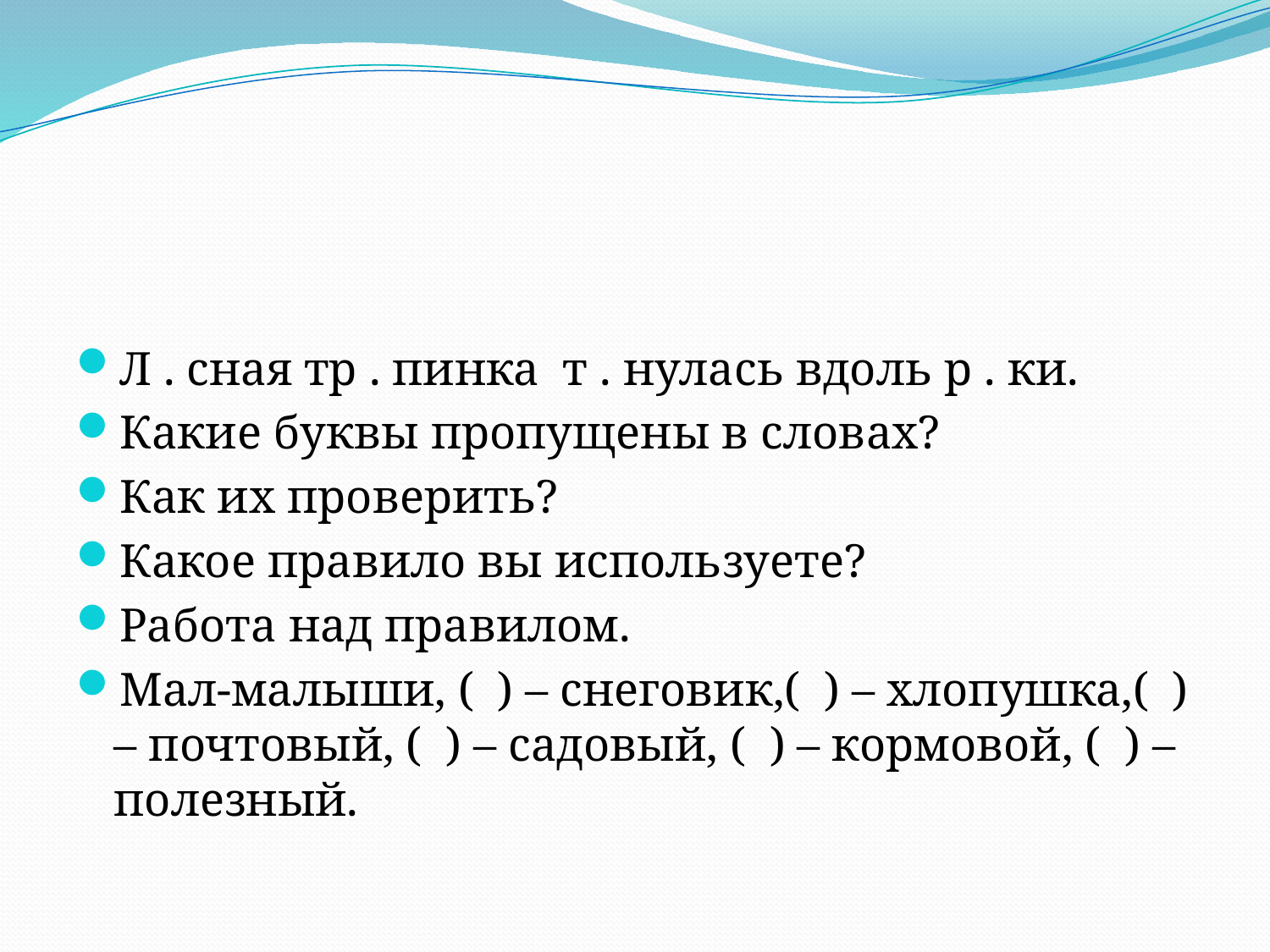

#

Л . сная тр . пинка  т . нулась вдоль р . ки.
Какие буквы пропущены в словах?
Как их проверить?
Какое правило вы используете?
Работа над правилом.
Мал-малыши, (  ) – снеговик,(  ) – хлопушка,(  ) – почтовый, (  ) – садовый, (  ) – кормовой, (  ) – полезный.